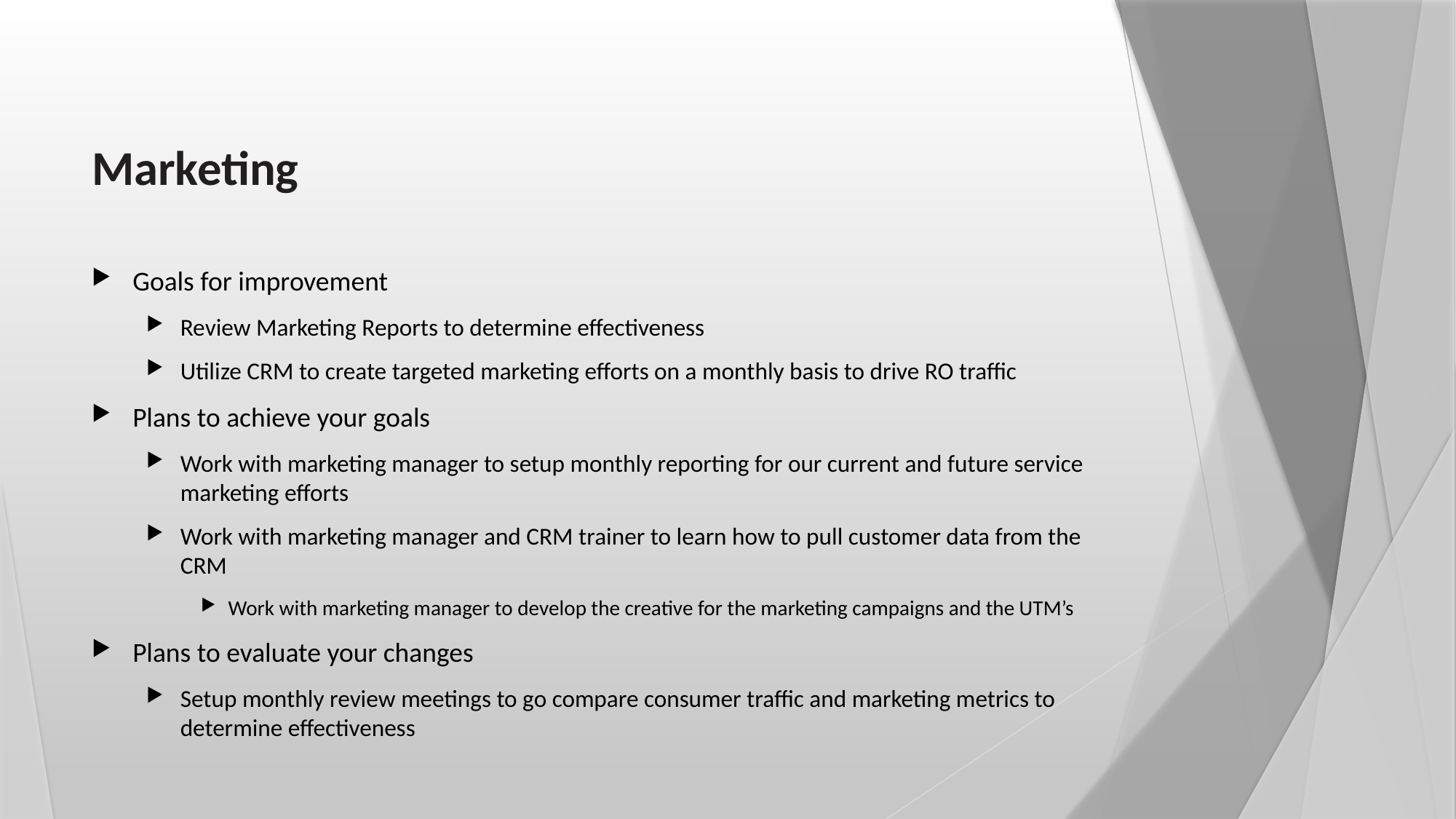

# Marketing
Goals for improvement
Review Marketing Reports to determine effectiveness
Utilize CRM to create targeted marketing efforts on a monthly basis to drive RO traffic
Plans to achieve your goals
Work with marketing manager to setup monthly reporting for our current and future service marketing efforts
Work with marketing manager and CRM trainer to learn how to pull customer data from the CRM
Work with marketing manager to develop the creative for the marketing campaigns and the UTM’s
Plans to evaluate your changes
Setup monthly review meetings to go compare consumer traffic and marketing metrics to determine effectiveness